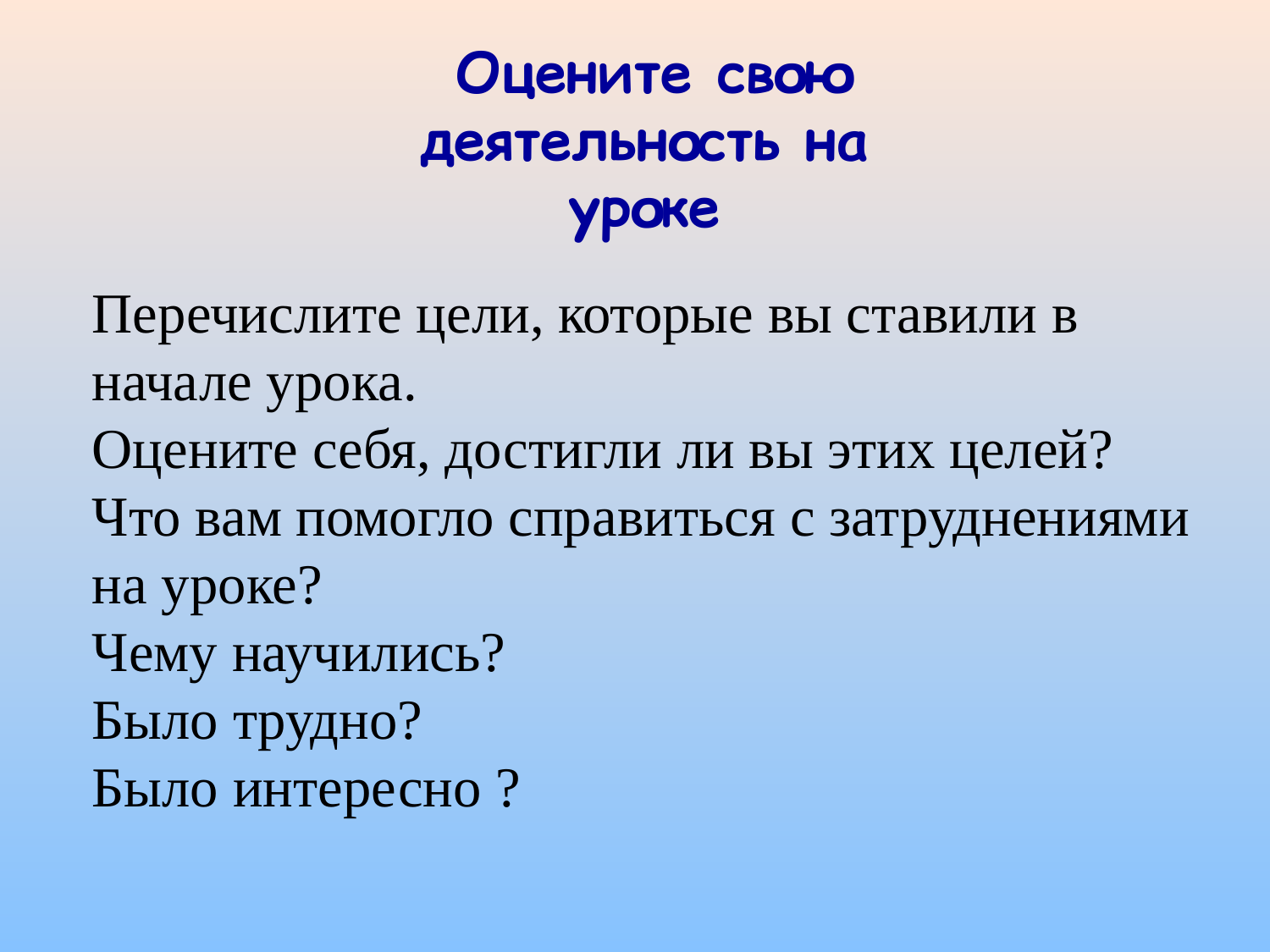

Оцените свою деятельность на уроке
Перечислите цели, которые вы ставили в начале урока.
Оцените себя, достигли ли вы этих целей?
Что вам помогло справиться с затруднениями на уроке?
Чему научились?
Было трудно?
Было интересно ?